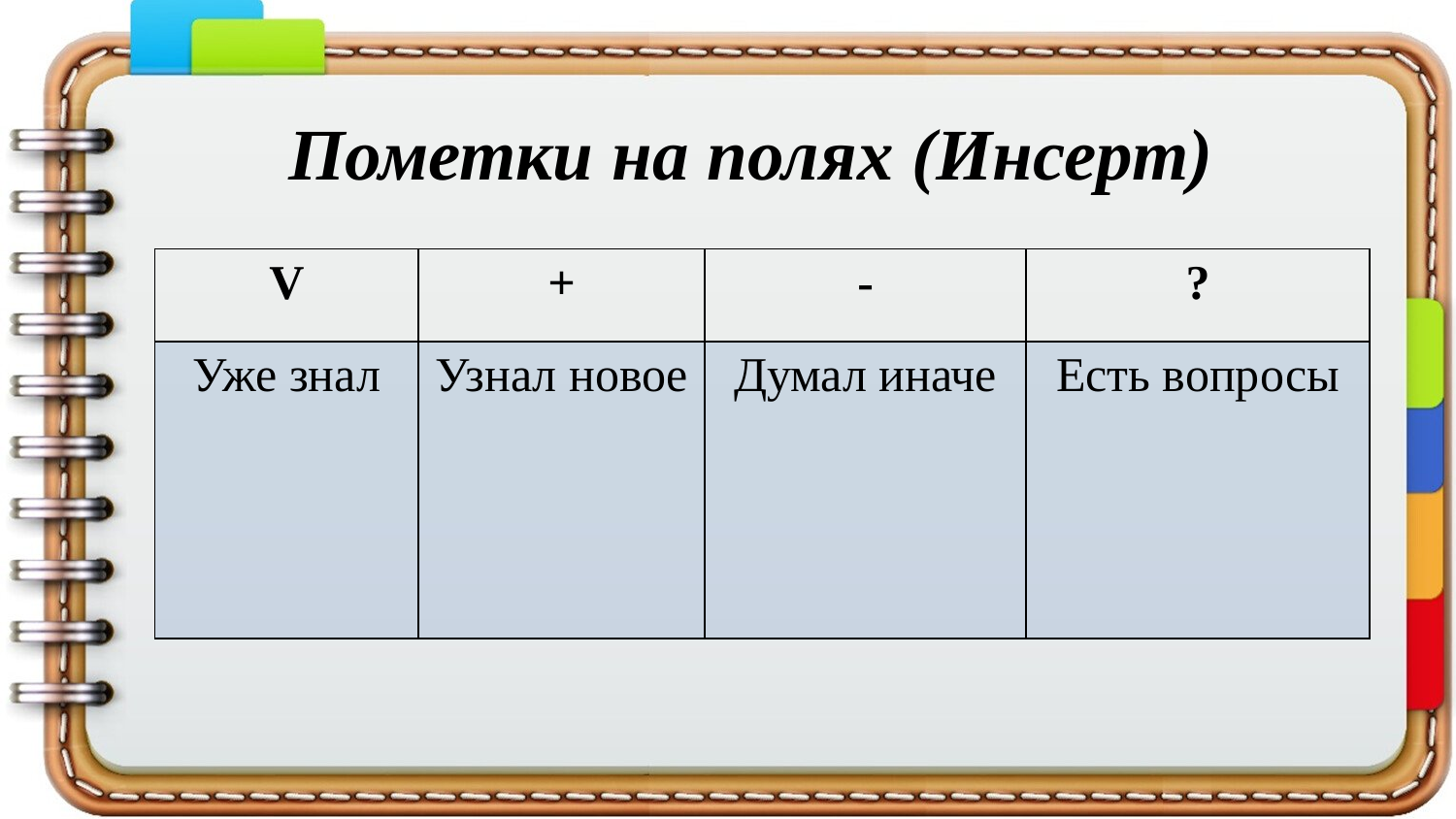

Пометки на полях (Инсерт)
| V | + | - | ? |
| --- | --- | --- | --- |
| Уже знал | Узнал новое | Думал иначе | Есть вопросы |